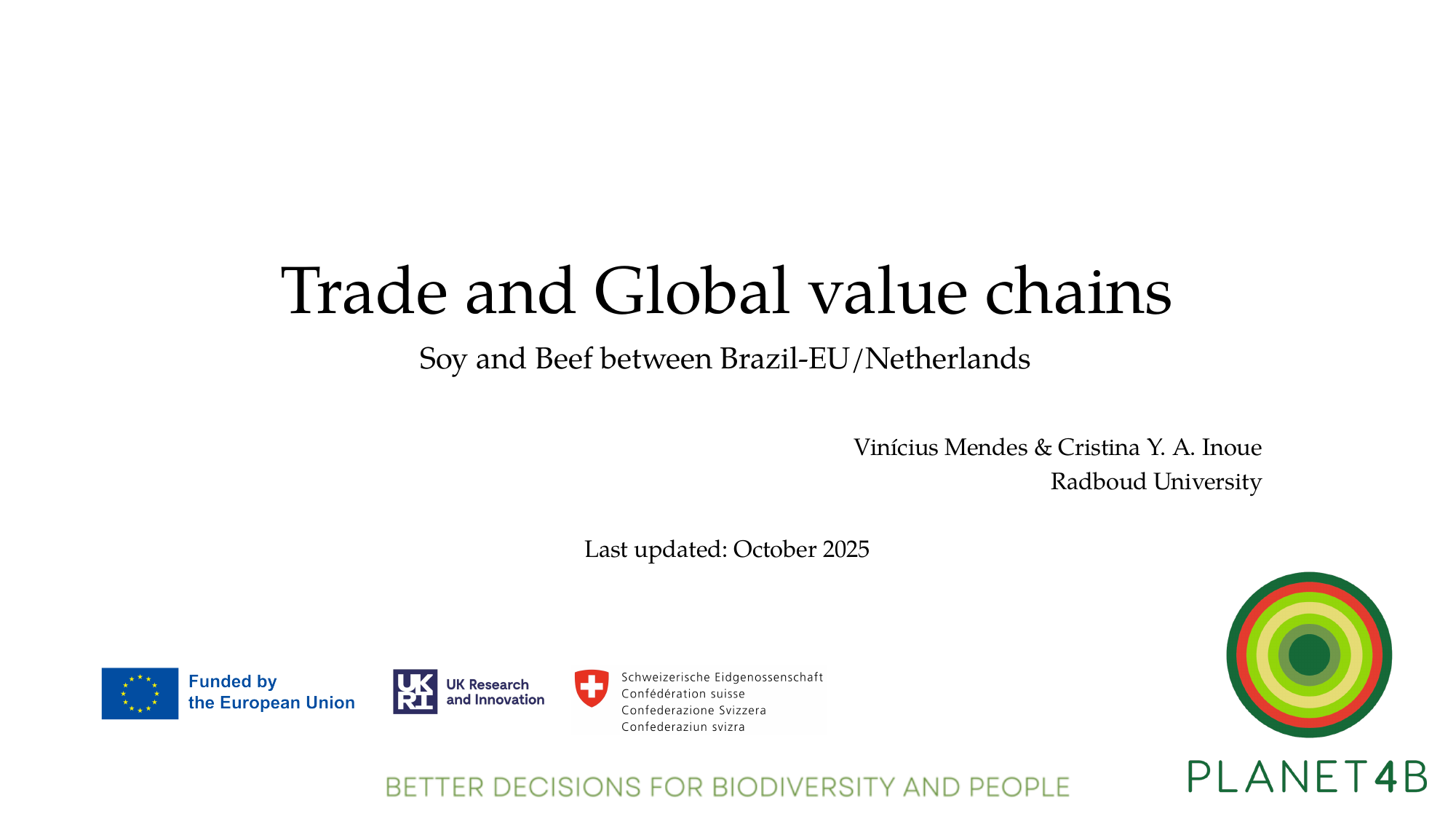

# Trade and Global value chains
Soy and Beef between Brazil-EU/Netherlands
Vinícius Mendes & Cristina Y. A. Inoue
Radboud University

Last updated: October 2025